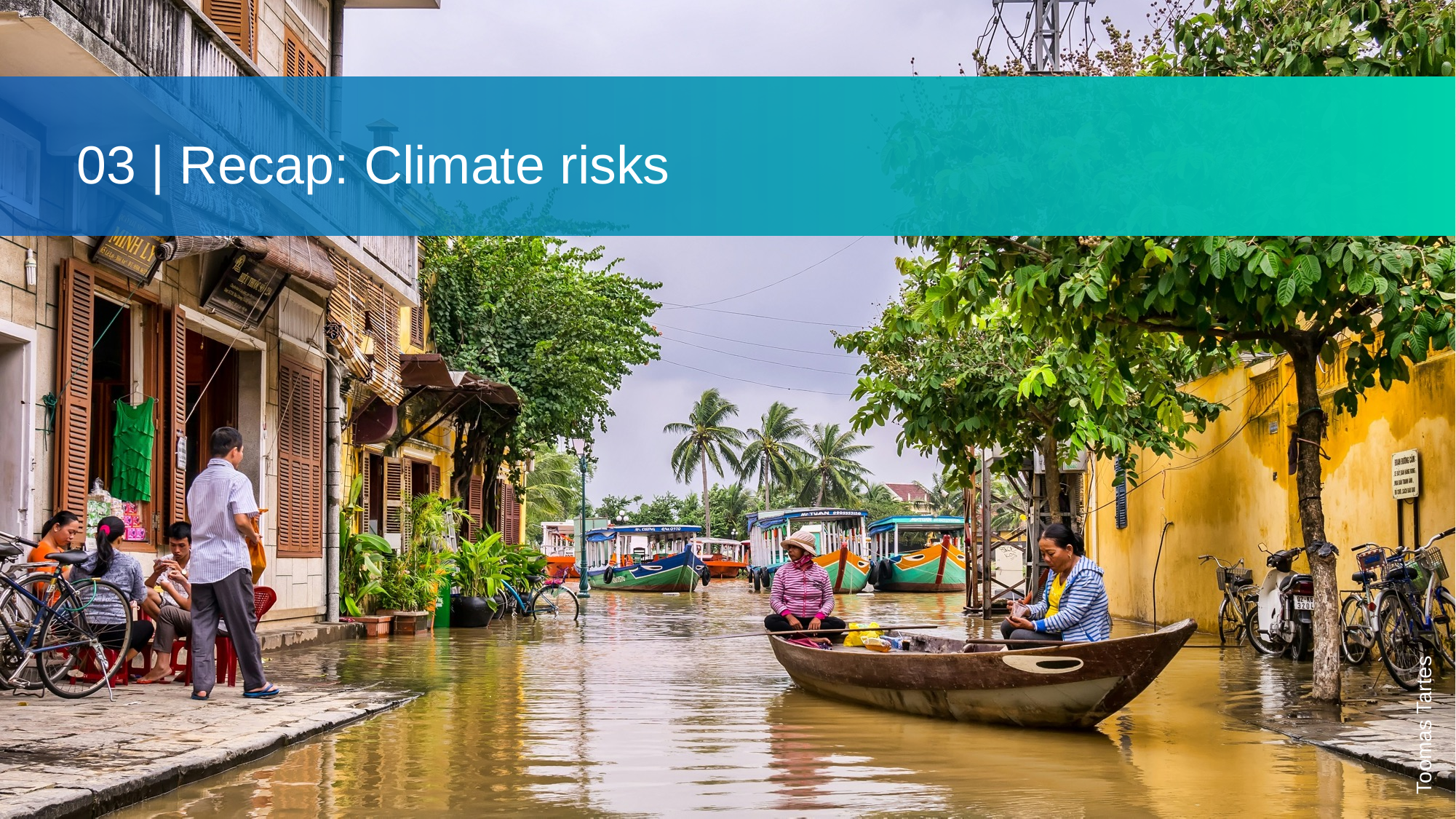

03 | Recap: Climate risks
Toomas Tartes